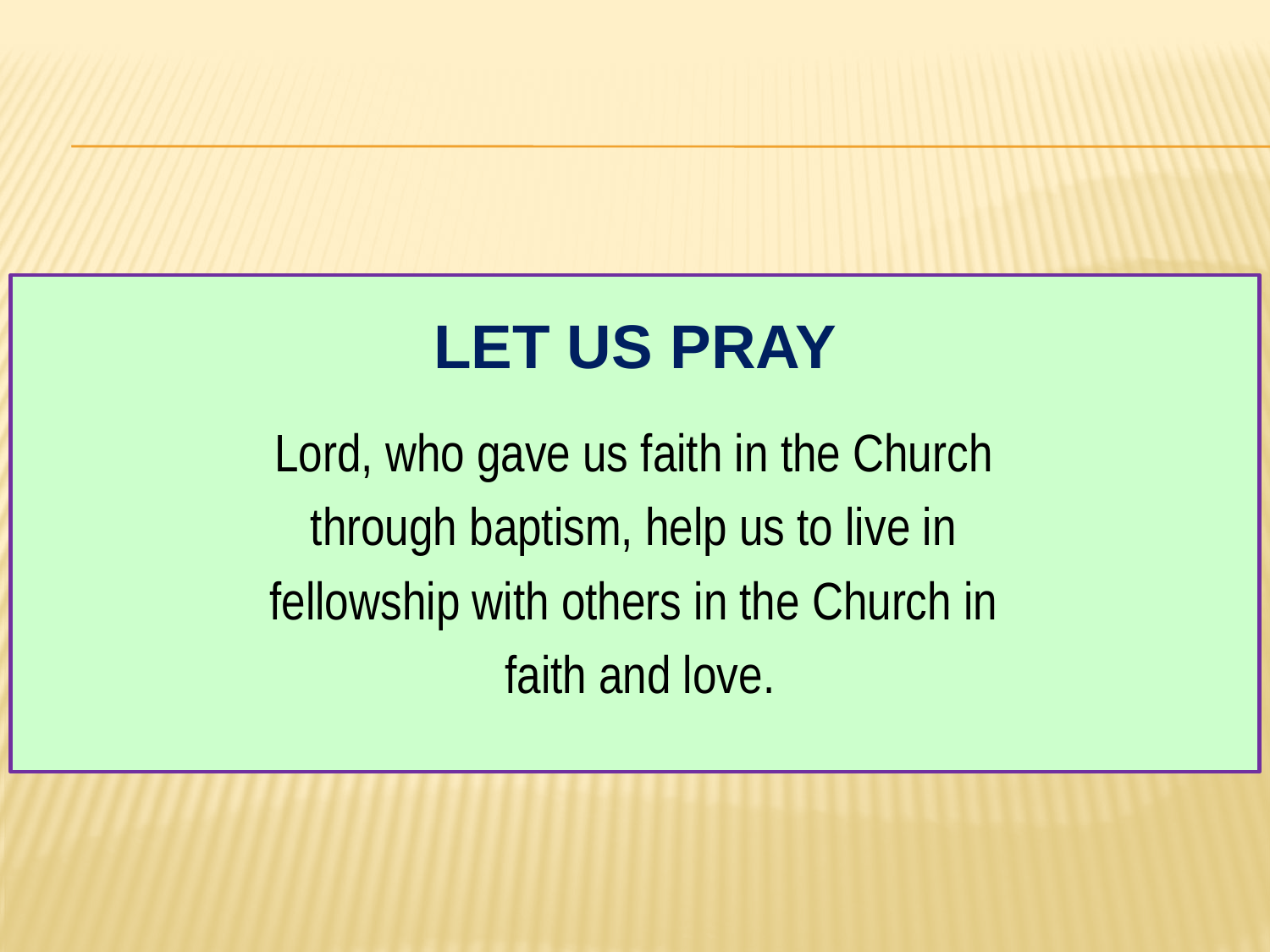

# Let us Pray
Lord, who gave us faith in the Church
through baptism, help us to live in
fellowship with others in the Church in
faith and love.